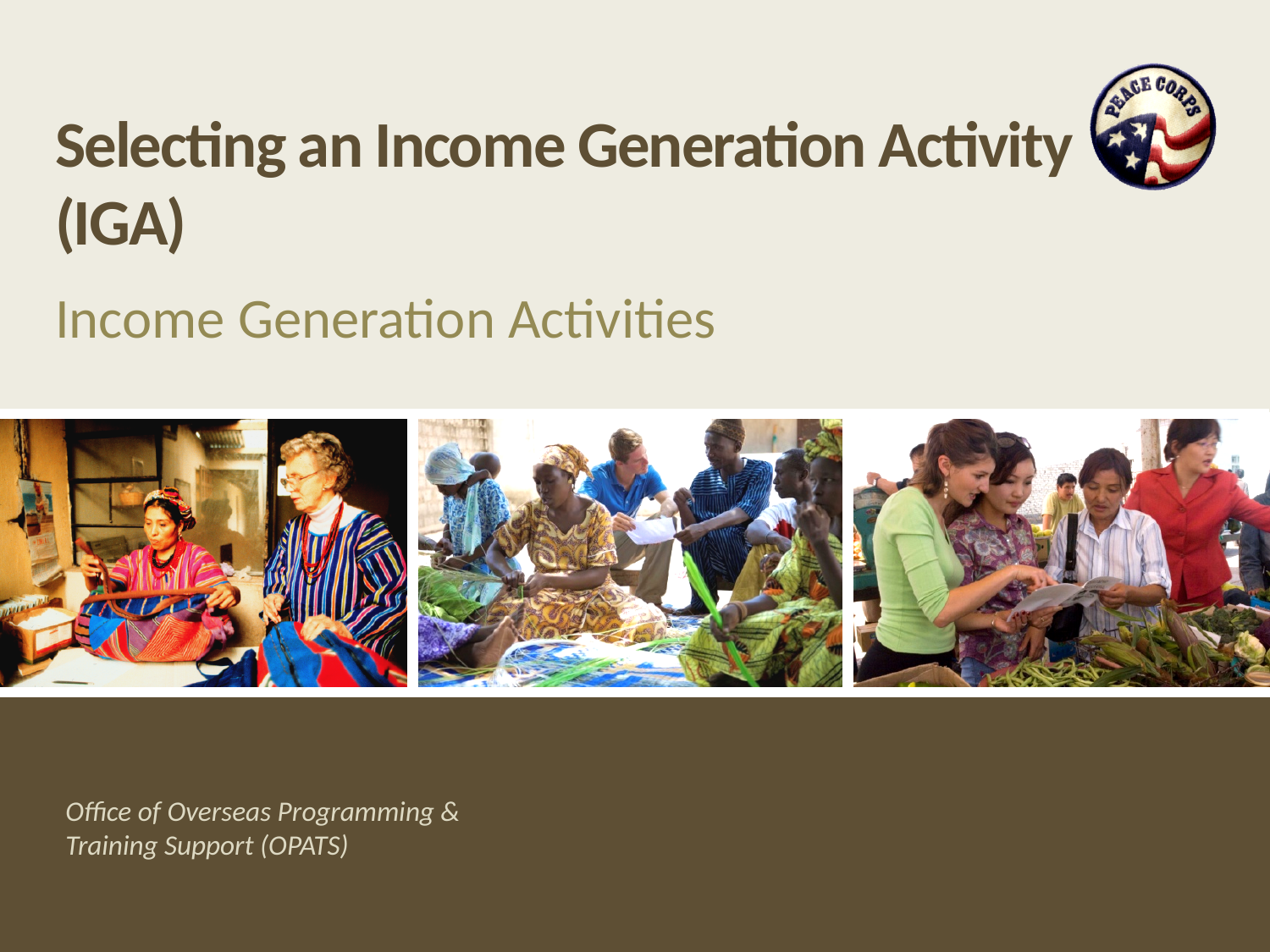

# Selecting an Income Generation Activity (IGA)
Income Generation Activities